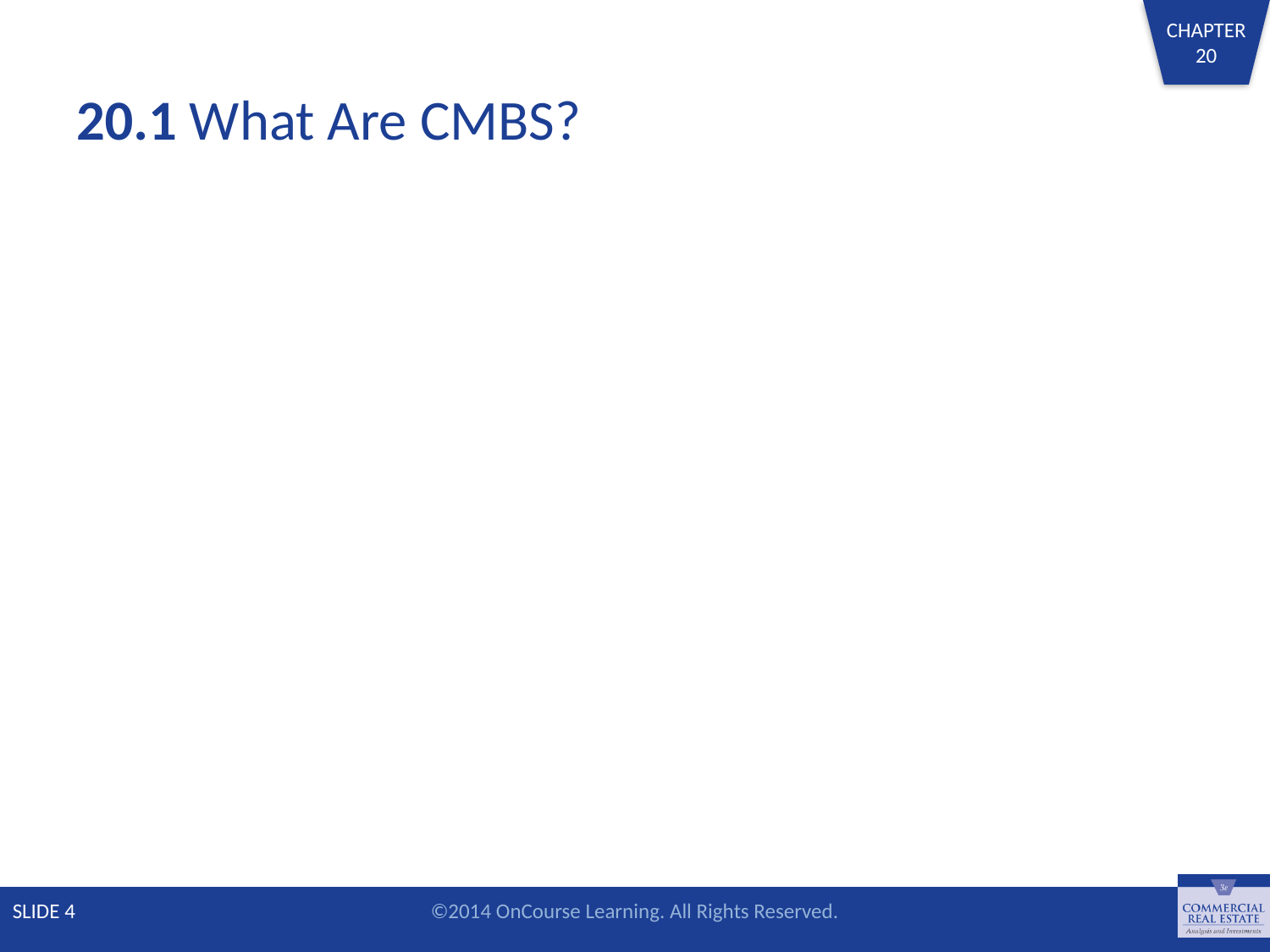

# 20.1 What Are CMBS?

SLIDE 4